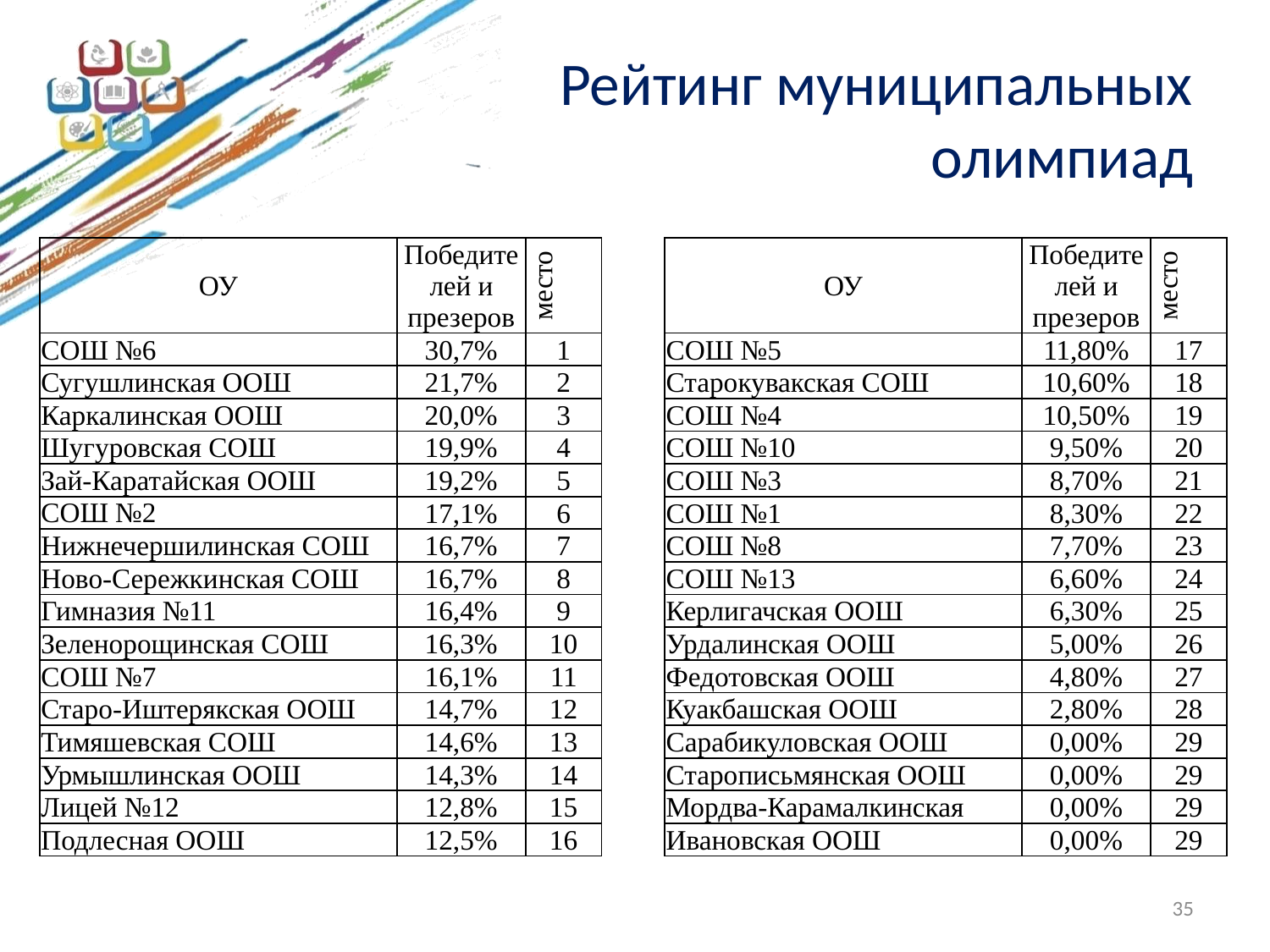

# Рейтинг муниципальных олимпиад
| ОУ | Победителей и презеров | место |
| --- | --- | --- |
| СОШ №6 | 30,7% | 1 |
| Сугушлинская ООШ | 21,7% | 2 |
| Каркалинская ООШ | 20,0% | 3 |
| Шугуровская СОШ | 19,9% | 4 |
| Зай-Каратайская ООШ | 19,2% | 5 |
| СОШ №2 | 17,1% | 6 |
| Нижнечершилинская СОШ | 16,7% | 7 |
| Ново-Сережкинская СОШ | 16,7% | 8 |
| Гимназия №11 | 16,4% | 9 |
| Зеленорощинская СОШ | 16,3% | 10 |
| СОШ №7 | 16,1% | 11 |
| Старо-Иштерякская ООШ | 14,7% | 12 |
| Тимяшевская СОШ | 14,6% | 13 |
| Урмышлинская ООШ | 14,3% | 14 |
| Лицей №12 | 12,8% | 15 |
| Подлесная ООШ | 12,5% | 16 |
| ОУ | Победителей и презеров | место |
| --- | --- | --- |
| СОШ №5 | 11,80% | 17 |
| Старокувакская СОШ | 10,60% | 18 |
| СОШ №4 | 10,50% | 19 |
| СОШ №10 | 9,50% | 20 |
| СОШ №3 | 8,70% | 21 |
| СОШ №1 | 8,30% | 22 |
| СОШ №8 | 7,70% | 23 |
| СОШ №13 | 6,60% | 24 |
| Керлигачская ООШ | 6,30% | 25 |
| Урдалинская ООШ | 5,00% | 26 |
| Федотовская ООШ | 4,80% | 27 |
| Куакбашская ООШ | 2,80% | 28 |
| Сарабикуловская ООШ | 0,00% | 29 |
| Старописьмянская ООШ | 0,00% | 29 |
| Мордва-Карамалкинская | 0,00% | 29 |
| Ивановская ООШ | 0,00% | 29 |
35